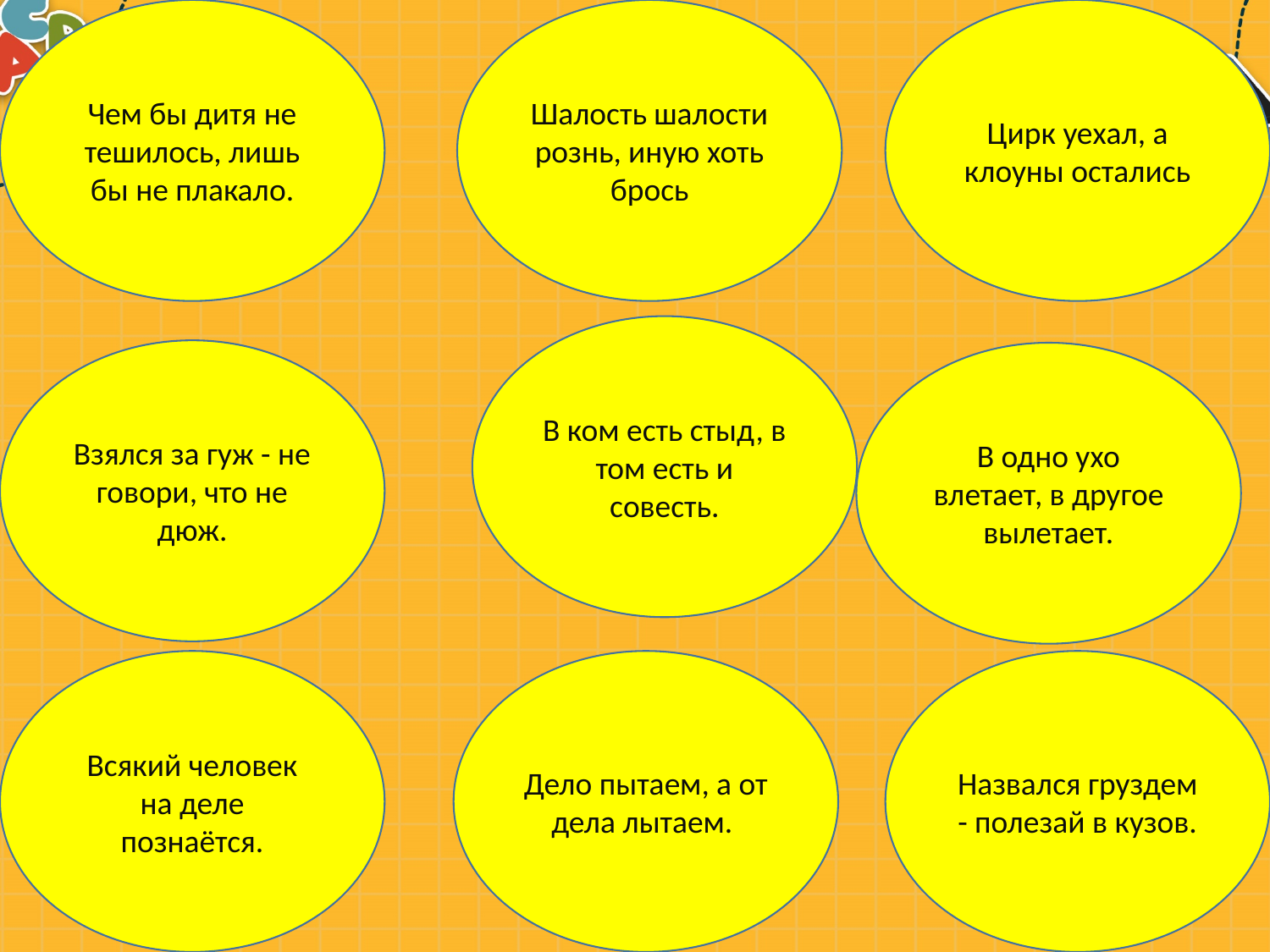

Чем бы дитя не тешилось, лишь бы не плакало.
Шалость шалости рознь, иную хоть брось
Цирк уехал, а клоуны остались
#

В ком есть стыд, в том есть и совесть.
Взялся за гуж - не говори, что не дюж.
В одно ухо влетает, в другое вылетает.
Всякий человек на деле познаётся.
Дело пытаем, а от дела лытаем.
Назвался груздем - полезай в кузов.